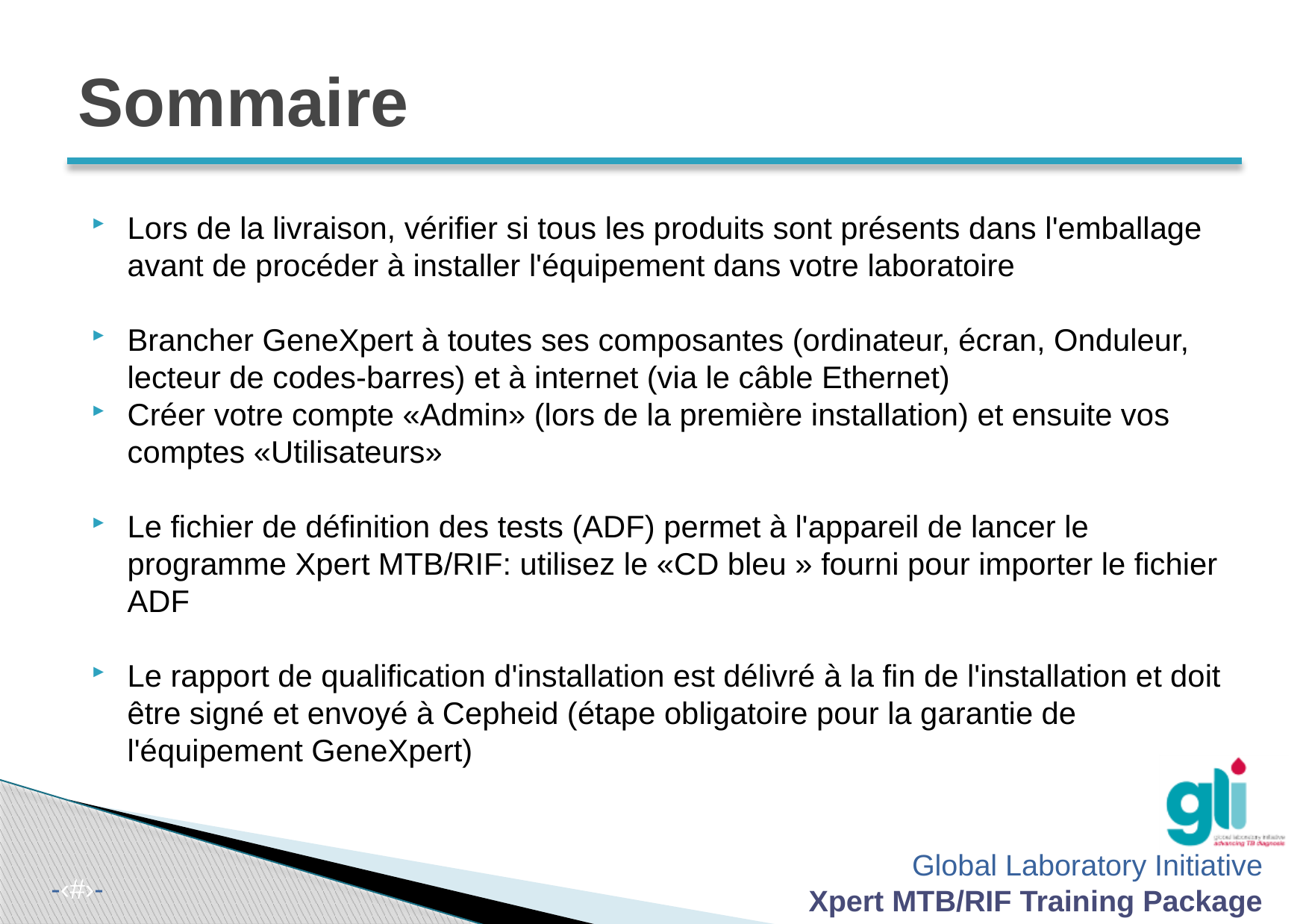

# Sommaire
Lors de la livraison, vérifier si tous les produits sont présents dans l'emballage avant de procéder à installer l'équipement dans votre laboratoire

Brancher GeneXpert à toutes ses composantes (ordinateur, écran, Onduleur, lecteur de codes-barres) et à internet (via le câble Ethernet)
Créer votre compte «Admin» (lors de la première installation) et ensuite vos comptes «Utilisateurs»

Le fichier de définition des tests (ADF) permet à l'appareil de lancer le programme Xpert MTB/RIF: utilisez le «CD bleu » fourni pour importer le fichier ADF

Le rapport de qualification d'installation est délivré à la fin de l'installation et doit être signé et envoyé à Cepheid (étape obligatoire pour la garantie de l'équipement GeneXpert)